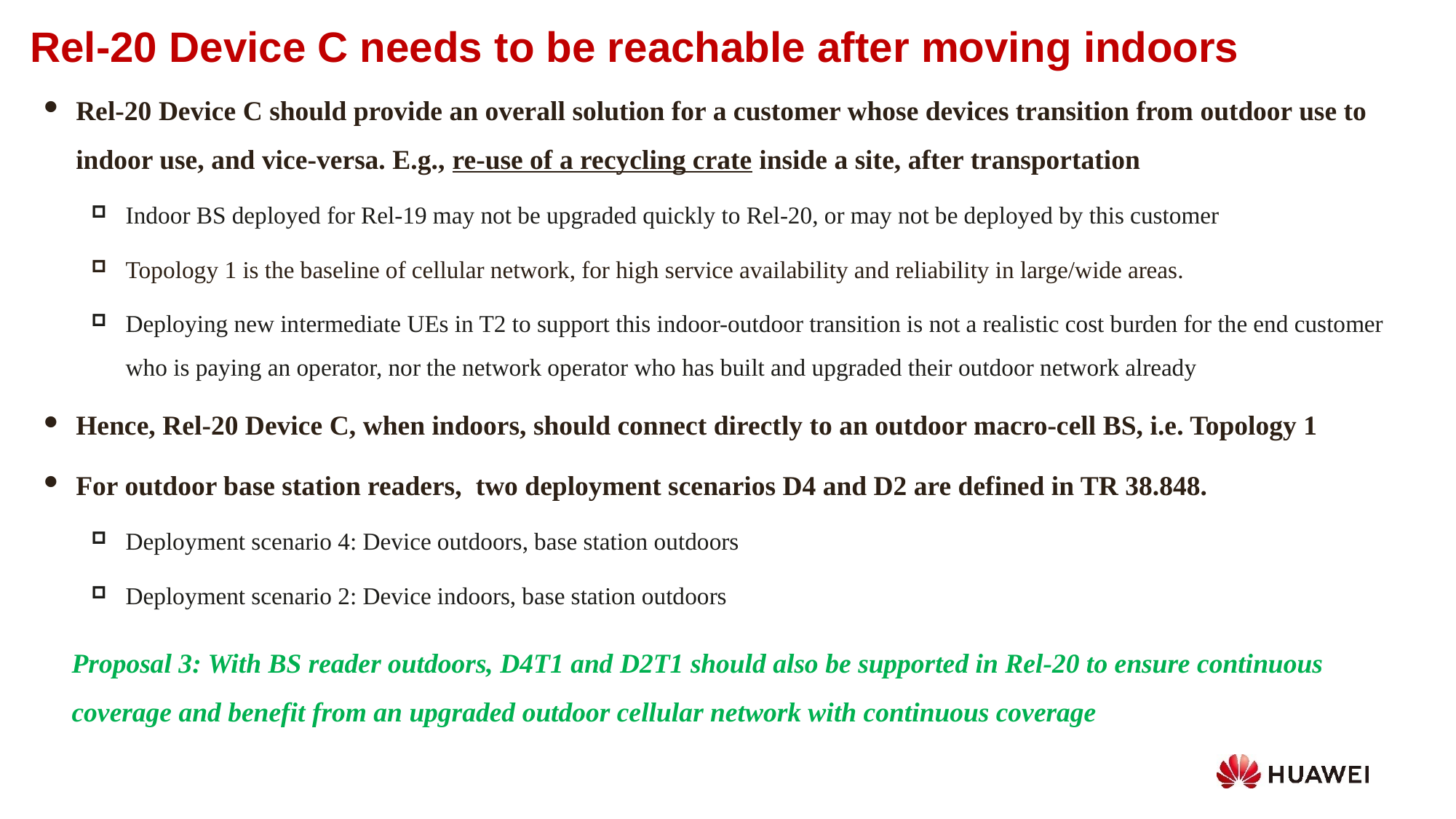

Rel-20 Device C needs to be reachable after moving indoors
Rel-20 Device C should provide an overall solution for a customer whose devices transition from outdoor use to indoor use, and vice-versa. E.g., re-use of a recycling crate inside a site, after transportation
Indoor BS deployed for Rel-19 may not be upgraded quickly to Rel-20, or may not be deployed by this customer
Topology 1 is the baseline of cellular network, for high service availability and reliability in large/wide areas.
Deploying new intermediate UEs in T2 to support this indoor-outdoor transition is not a realistic cost burden for the end customer who is paying an operator, nor the network operator who has built and upgraded their outdoor network already
Hence, Rel-20 Device C, when indoors, should connect directly to an outdoor macro-cell BS, i.e. Topology 1
For outdoor base station readers,  two deployment scenarios D4 and D2 are defined in TR 38.848.
Deployment scenario 4: Device outdoors, base station outdoors
Deployment scenario 2: Device indoors, base station outdoors
Proposal 3: With BS reader outdoors, D4T1 and D2T1 should also be supported in Rel-20 to ensure continuous coverage and benefit from an upgraded outdoor cellular network with continuous coverage